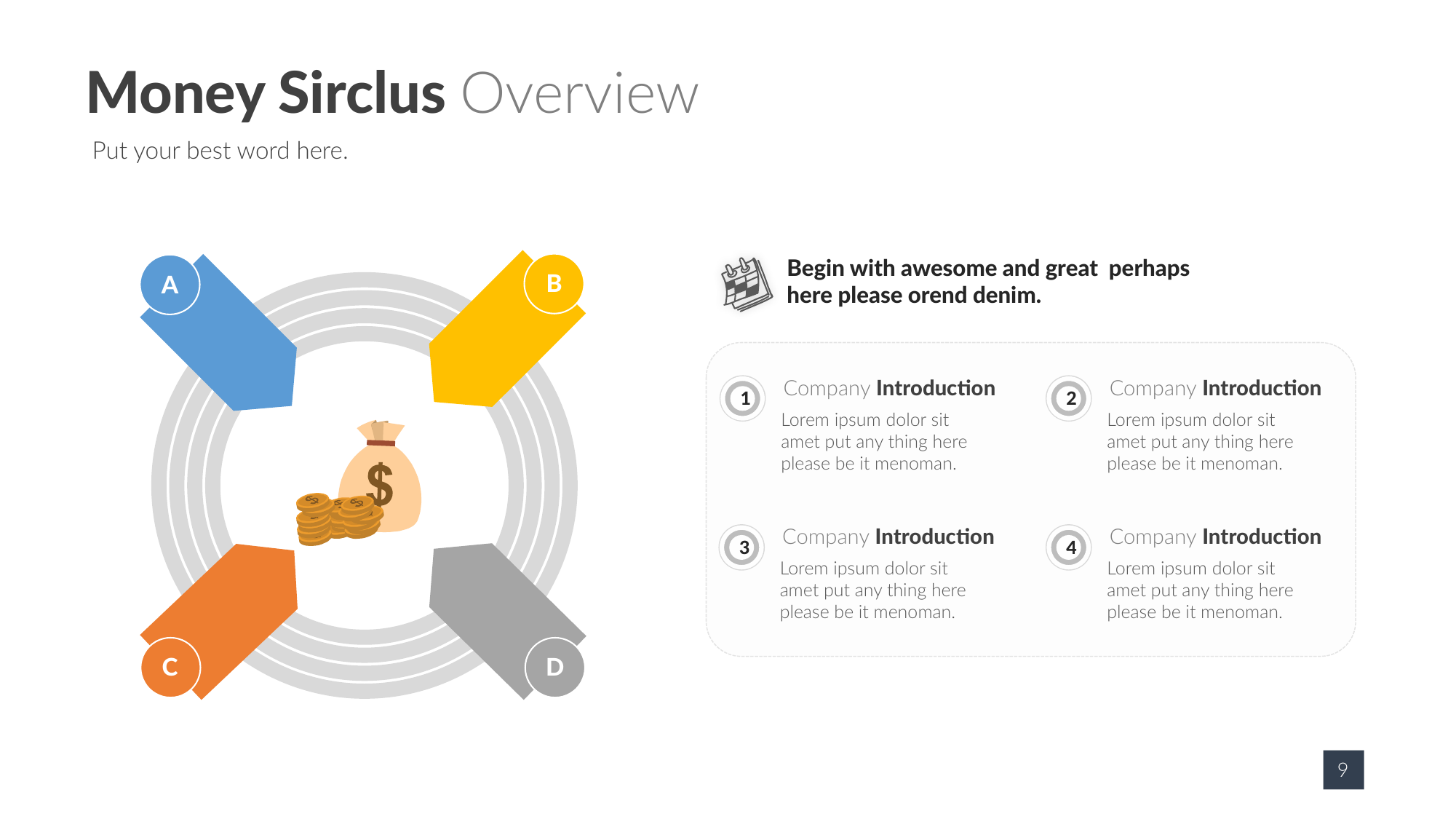

Money Sirclus Overview
Put your best word here.
Begin with awesome and great  perhaps here please orend denim.

B

A

Company Introduction
Lorem ipsum dolor sit amet put any thing here please be it menoman.

1

Company Introduction
Lorem ipsum dolor sit amet put any thing here please be it menoman.

2

Company Introduction
Lorem ipsum dolor sit amet put any thing here please be it menoman.

3

Company Introduction
Lorem ipsum dolor sit amet put any thing here please be it menoman.

4

D

C

9